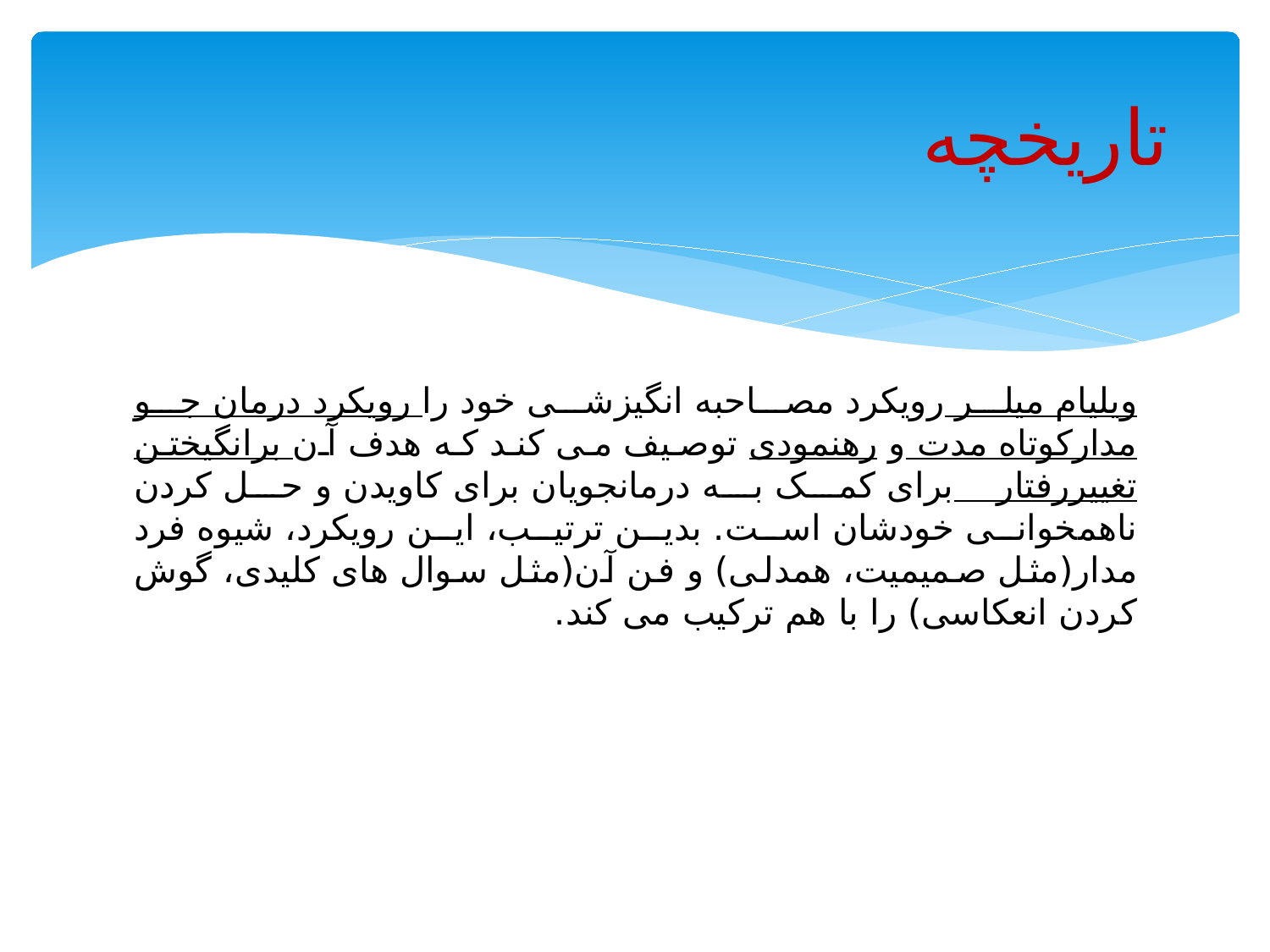

# تاریخچه
ویلیام میلر رویکرد مصاحبه انگیزشی خود را رویکرد درمان جو مدارکوتاه مدت و رهنمودی توصیف می کند که هدف آن برانگیختن تغییررفتار برای کمک به درمانجویان برای کاویدن و حل کردن ناهمخوانی خودشان است. بدین ترتیب، این رویکرد، شیوه فرد مدار(مثل صميميت، همدلی) و فن آن(مثل سوال های کلیدی، گوش کردن انعکاسی) را با هم ترکیب می کند.